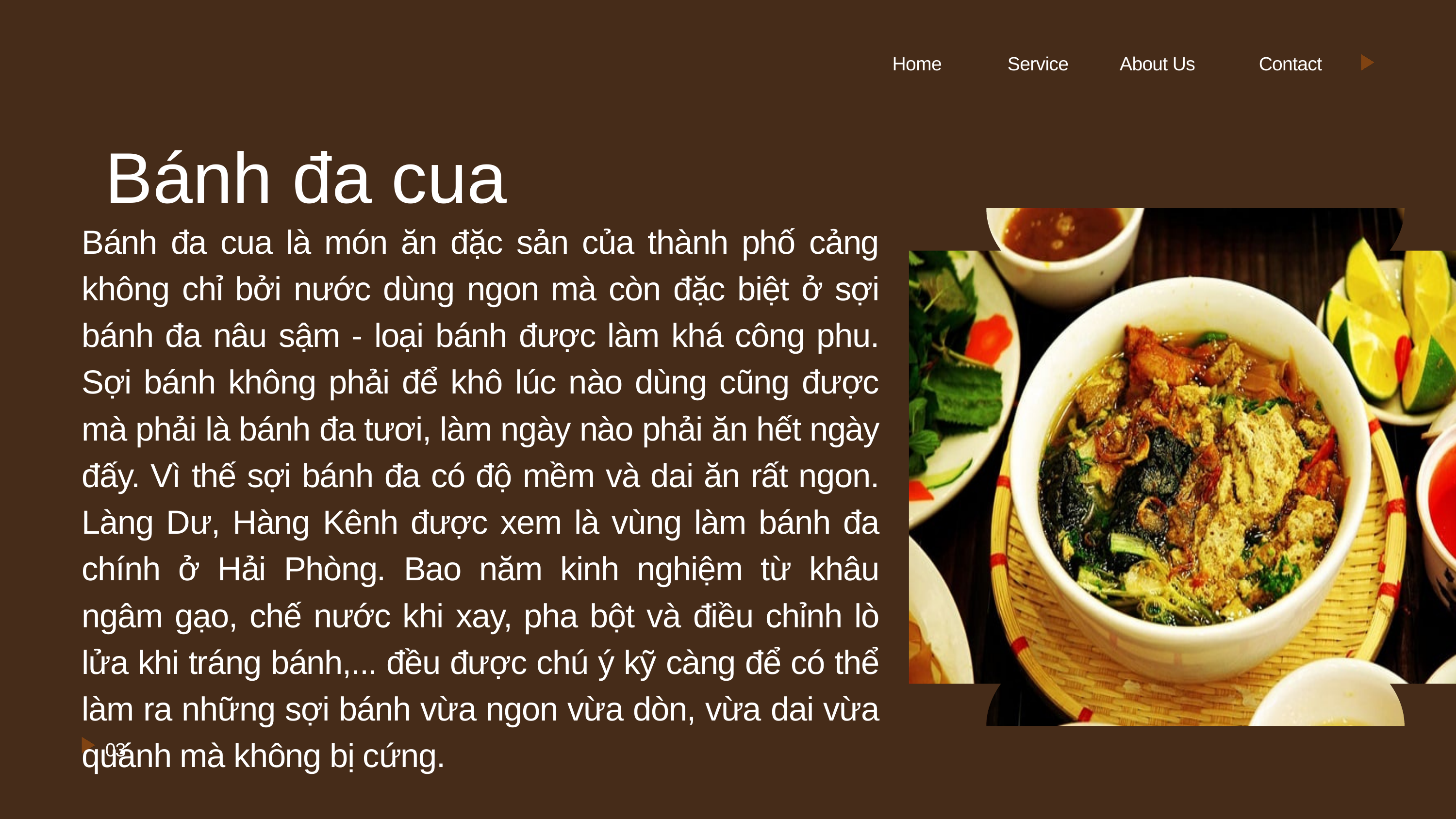

Home
About Us
Service
Contact

Bánh đa cua

Bánh đa cua là món ăn đặc sản của thành phố cảng không chỉ bởi nước dùng ngon mà còn đặc biệt ở sợi bánh đa nâu sậm - loại bánh được làm khá công phu. Sợi bánh không phải để khô lúc nào dùng cũng được mà phải là bánh đa tươi, làm ngày nào phải ăn hết ngày đấy. Vì thế sợi bánh đa có độ mềm và dai ăn rất ngon. Làng Dư, Hàng Kênh được xem là vùng làm bánh đa chính ở Hải Phòng. Bao năm kinh nghiệm từ khâu ngâm gạo, chế nước khi xay, pha bột và điều chỉnh lò lửa khi tráng bánh,... đều được chú ý kỹ càng để có thể làm ra những sợi bánh vừa ngon vừa dòn, vừa dai vừa quánh mà không bị cứng.
03